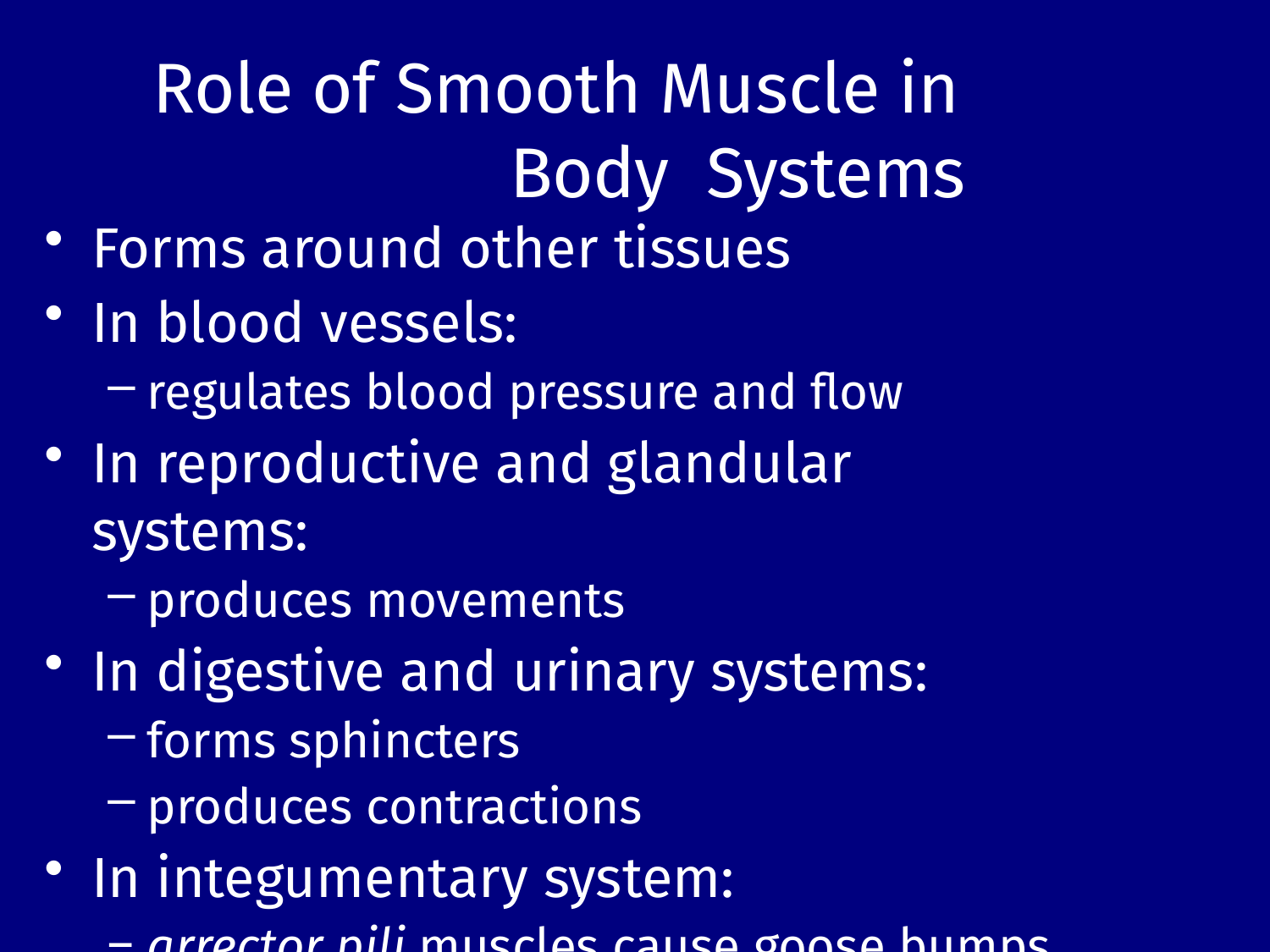

# Role of Smooth Muscle in Body  Systems
Forms around other tissues
In blood vessels:
regulates blood pressure and flow
In reproductive and glandular systems:
produces movements
In digestive and urinary systems:
forms sphincters
produces contractions
In integumentary system:
arrector pili muscles cause goose bumps